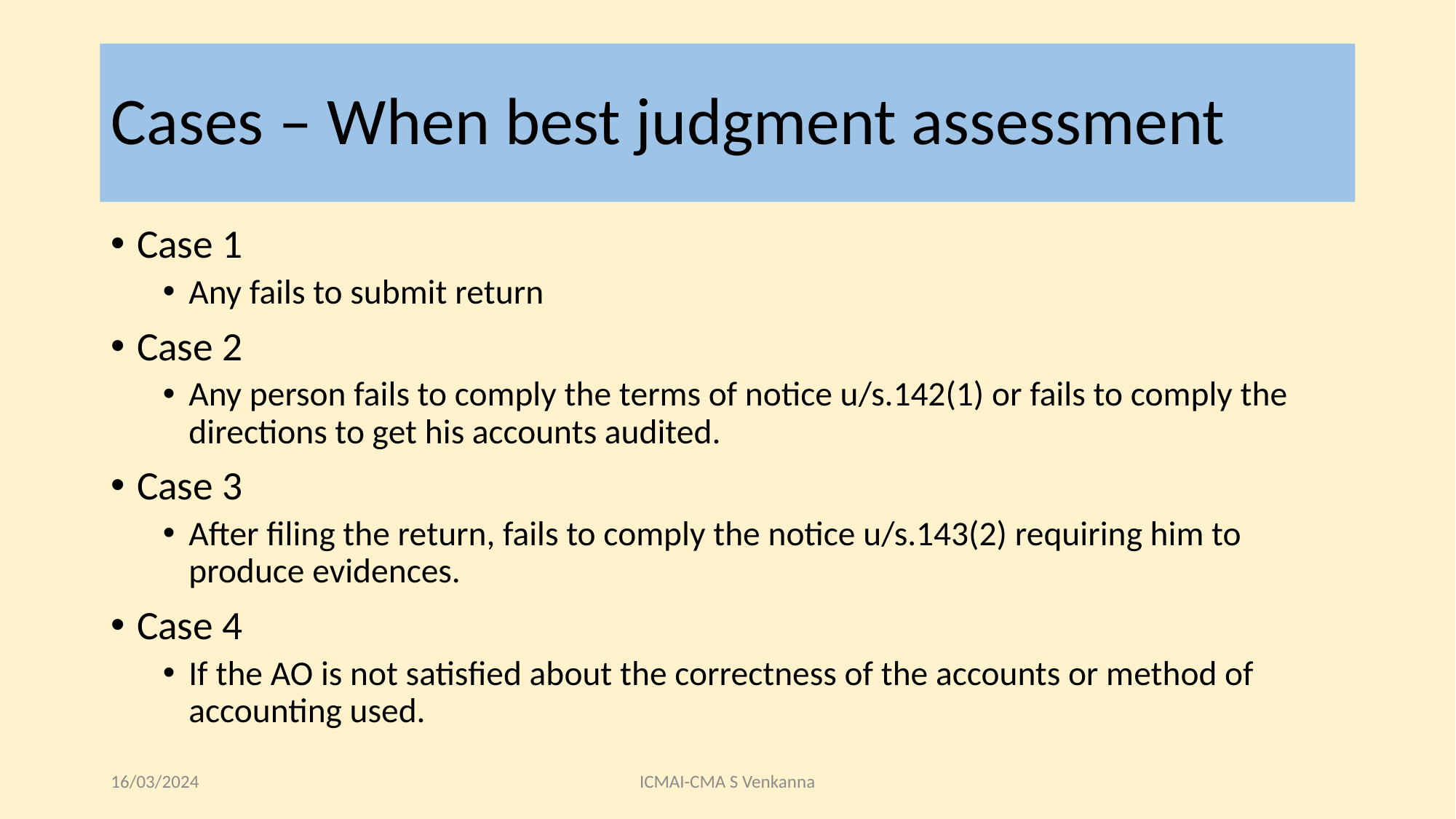

# Cases – When best judgment assessment
Case 1
Any fails to submit return
Case 2
Any person fails to comply the terms of notice u/s.142(1) or fails to comply the directions to get his accounts audited.
Case 3
After filing the return, fails to comply the notice u/s.143(2) requiring him to produce evidences.
Case 4
If the AO is not satisfied about the correctness of the accounts or method of accounting used.

16/03/2024
ICMAI-CMA S Venkanna